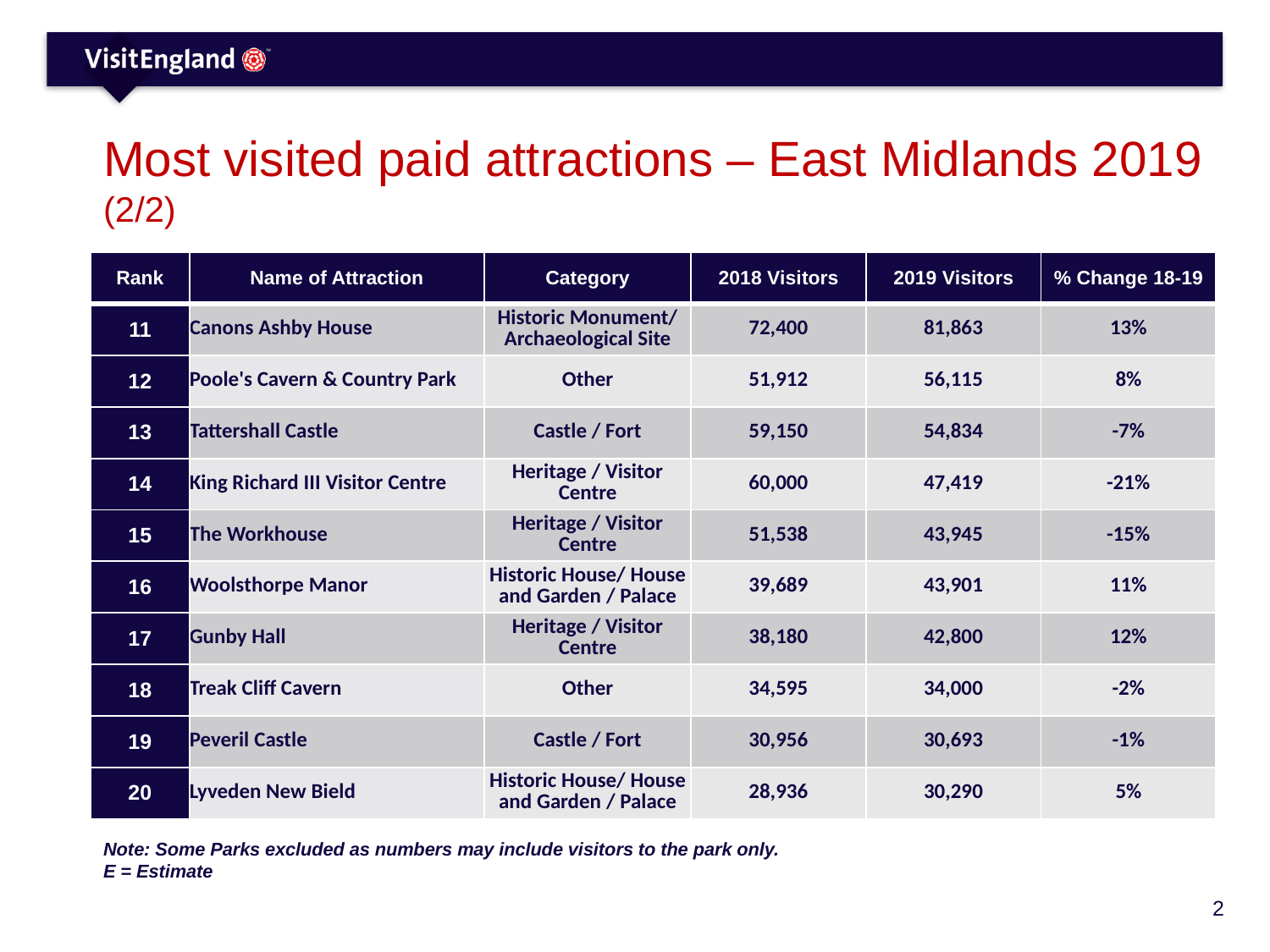

# Most visited paid attractions – East Midlands 2019 (2/2)
| Rank | Name of Attraction | Category | 2018 Visitors | 2019 Visitors | % Change 18-19 |
| --- | --- | --- | --- | --- | --- |
| 11 | Canons Ashby House | Historic Monument/ Archaeological Site | 72,400 | 81,863 | 13% |
| 12 | Poole's Cavern & Country Park | Other | 51,912 | 56,115 | 8% |
| 13 | Tattershall Castle | Castle / Fort | 59,150 | 54,834 | -7% |
| 14 | King Richard III Visitor Centre | Heritage / Visitor Centre | 60,000 | 47,419 | -21% |
| 15 | The Workhouse | Heritage / Visitor Centre | 51,538 | 43,945 | -15% |
| 16 | Woolsthorpe Manor | Historic House/ House and Garden / Palace | 39,689 | 43,901 | 11% |
| 17 | Gunby Hall | Heritage / Visitor Centre | 38,180 | 42,800 | 12% |
| 18 | Treak Cliff Cavern | Other | 34,595 | 34,000 | -2% |
| 19 | Peveril Castle | Castle / Fort | 30,956 | 30,693 | -1% |
| 20 | Lyveden New Bield | Historic House/ House and Garden / Palace | 28,936 | 30,290 | 5% |
Note: Some Parks excluded as numbers may include visitors to the park only.
E = Estimate